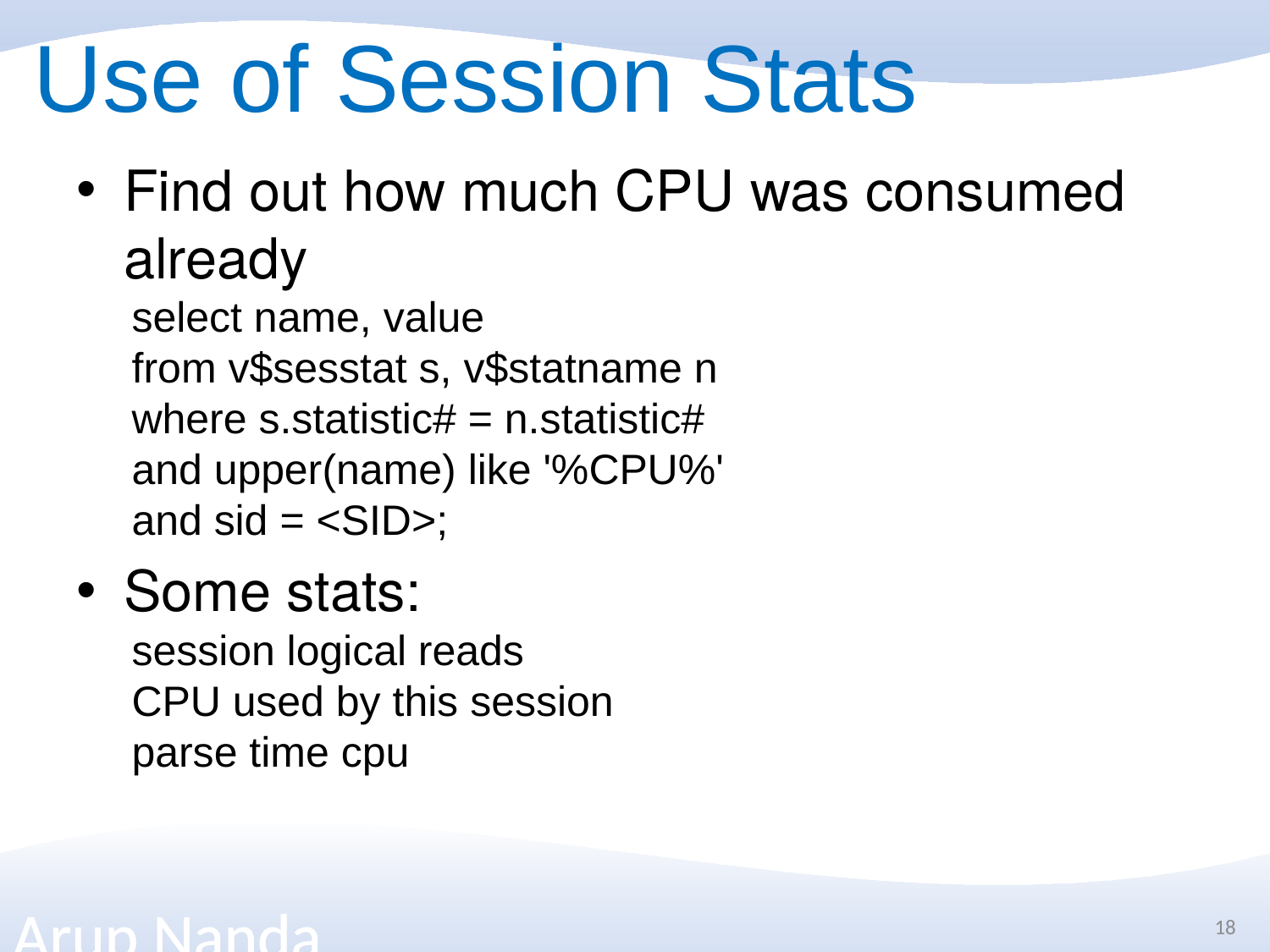

# Use of Session Stats
Find out how much CPU was consumed already
select name, value
from v$sesstat s, v$statname n
where s.statistic# = n.statistic#
and upper(name) like '%CPU%'
and sid = <SID>;
Some stats:
session logical reads
CPU used by this session
parse time cpu

18